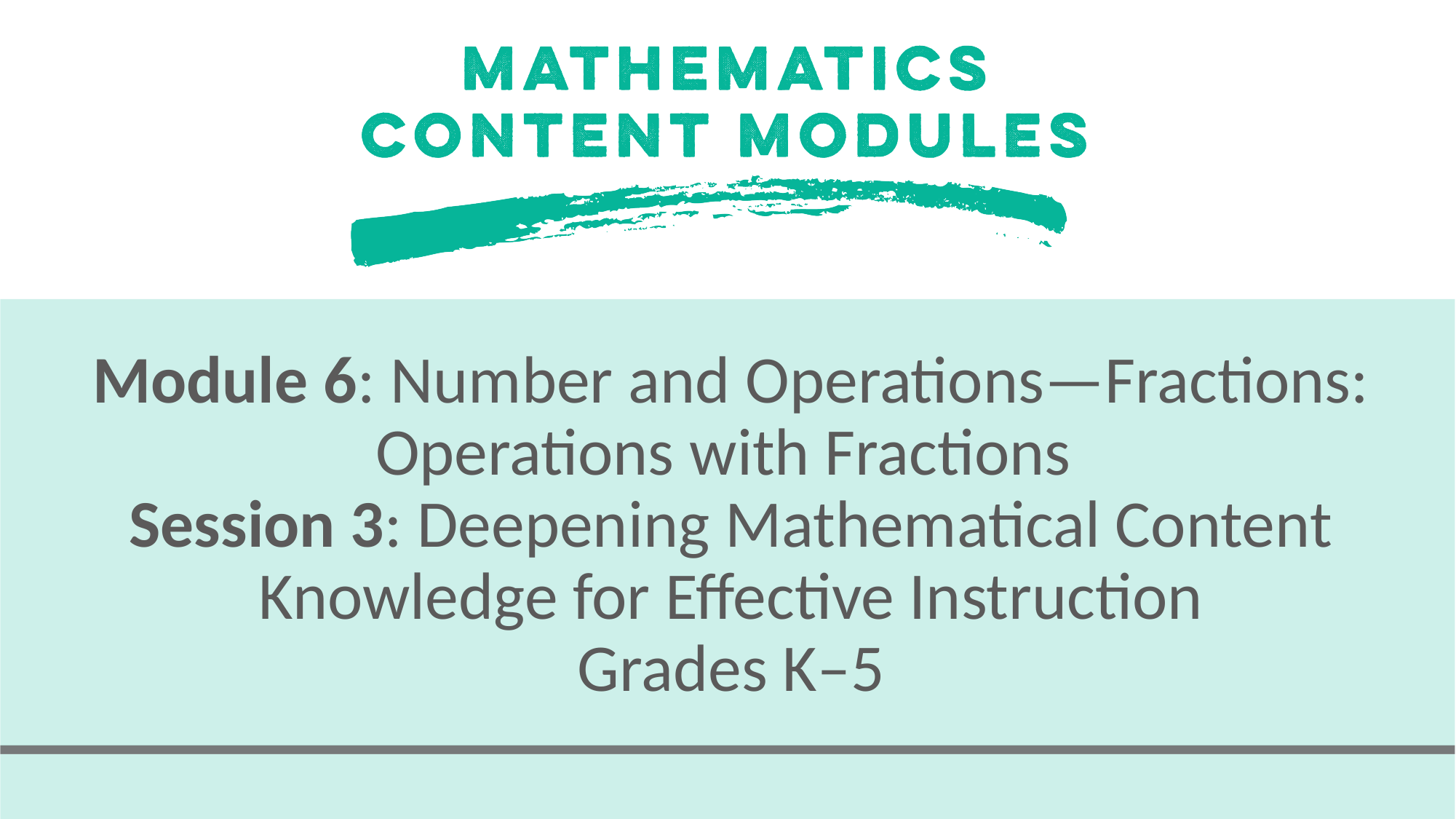

# Module 6: Number and Operations—Fractions: Operations with Fractions Session 3: Deepening Mathematical Content Knowledge for Effective Instruction Grades K–5